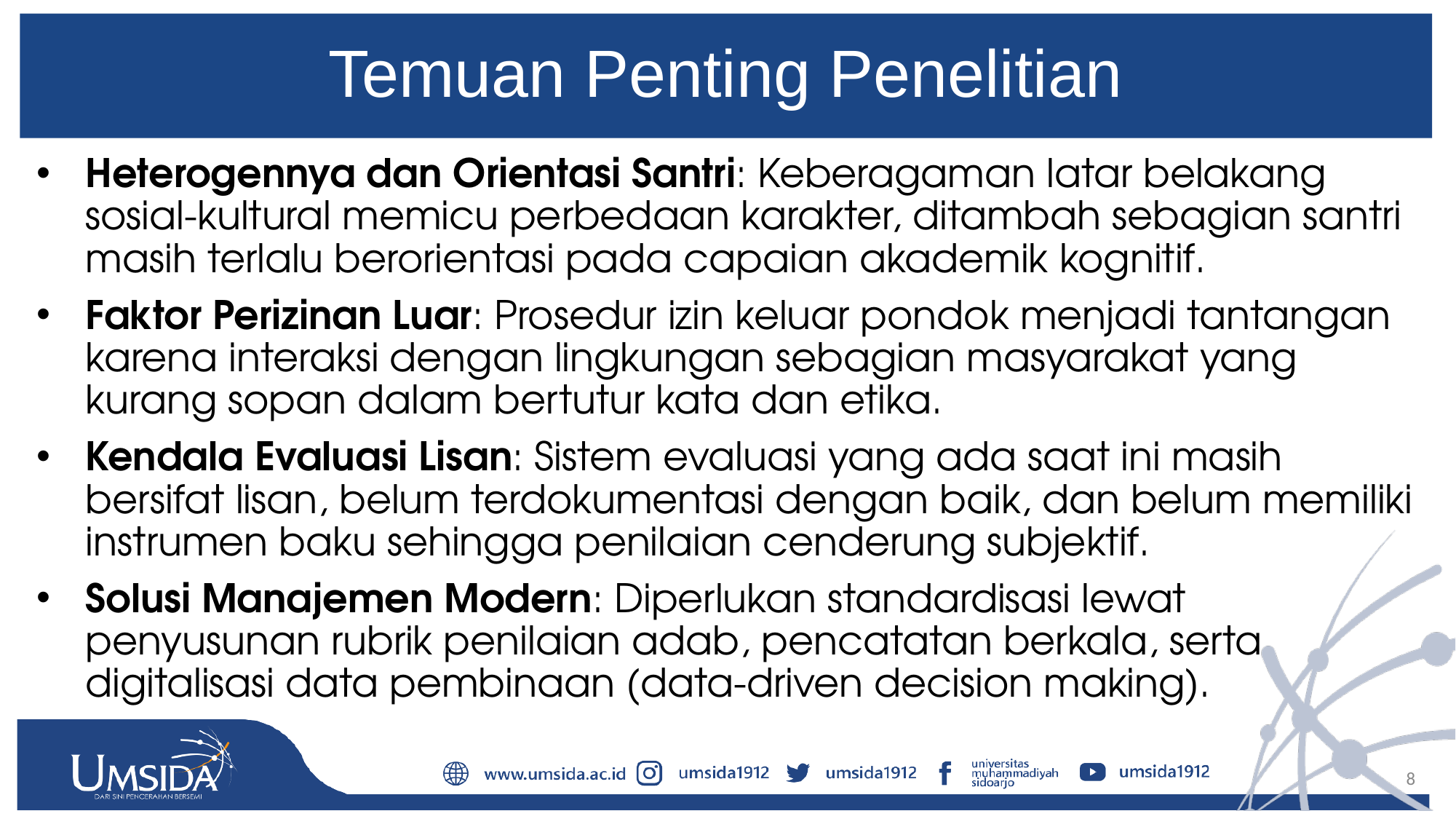

# Temuan Penting Penelitian
Heterogennya dan Orientasi Santri: Keberagaman latar belakang sosial-kultural memicu perbedaan karakter, ditambah sebagian santri masih terlalu berorientasi pada capaian akademik kognitif.
Faktor Perizinan Luar: Prosedur izin keluar pondok menjadi tantangan karena interaksi dengan lingkungan sebagian masyarakat yang kurang sopan dalam bertutur kata dan etika.
Kendala Evaluasi Lisan: Sistem evaluasi yang ada saat ini masih bersifat lisan, belum terdokumentasi dengan baik, dan belum memiliki instrumen baku sehingga penilaian cenderung subjektif.
Solusi Manajemen Modern: Diperlukan standardisasi lewat penyusunan rubrik penilaian adab, pencatatan berkala, serta digitalisasi data pembinaan (data-driven decision making).